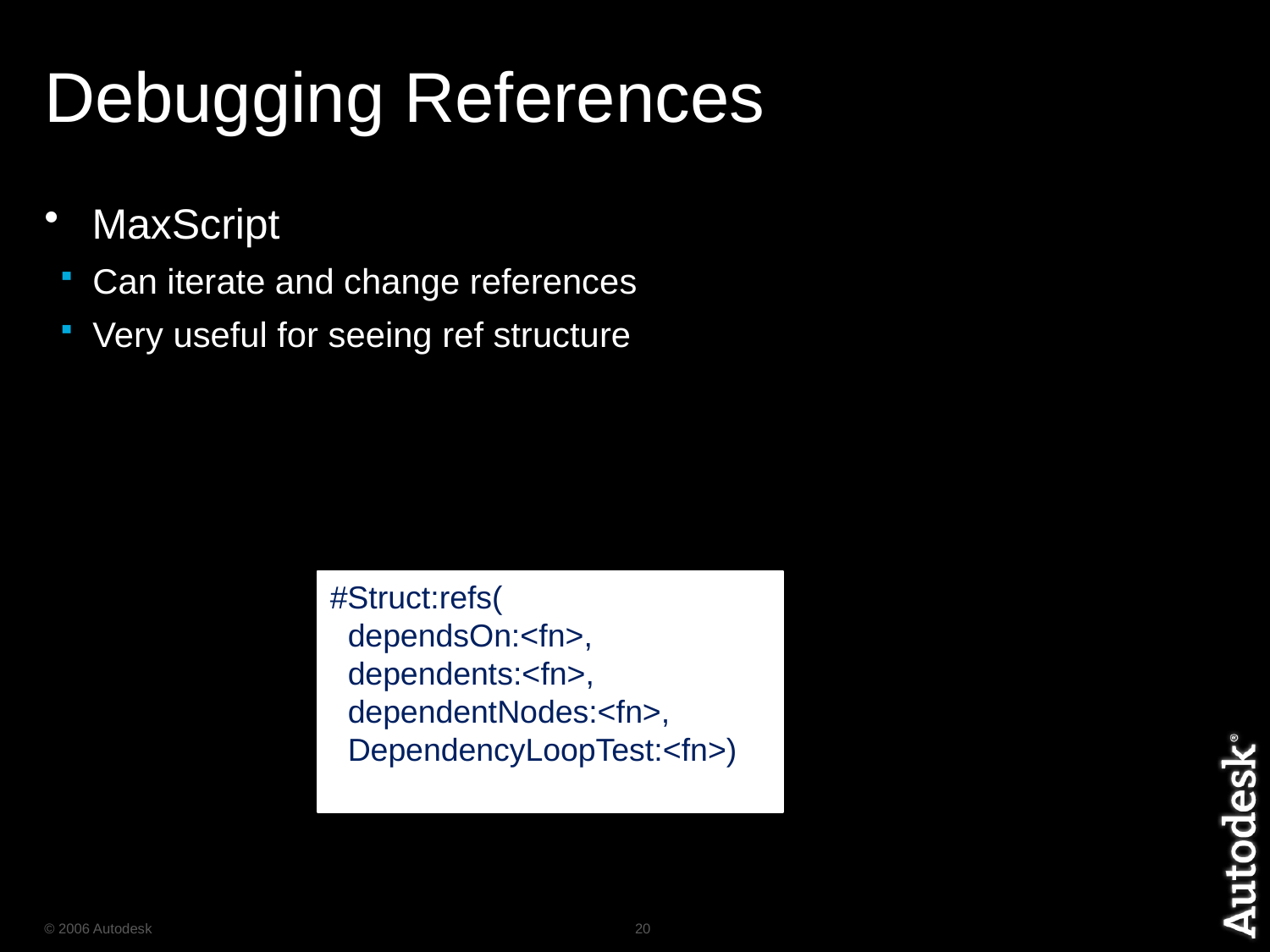

# Debugging References
MaxScript
Can iterate and change references
Very useful for seeing ref structure
#Struct:refs(
  dependsOn:<fn>,
  dependents:<fn>,
  dependentNodes:<fn>,
  DependencyLoopTest:<fn>)